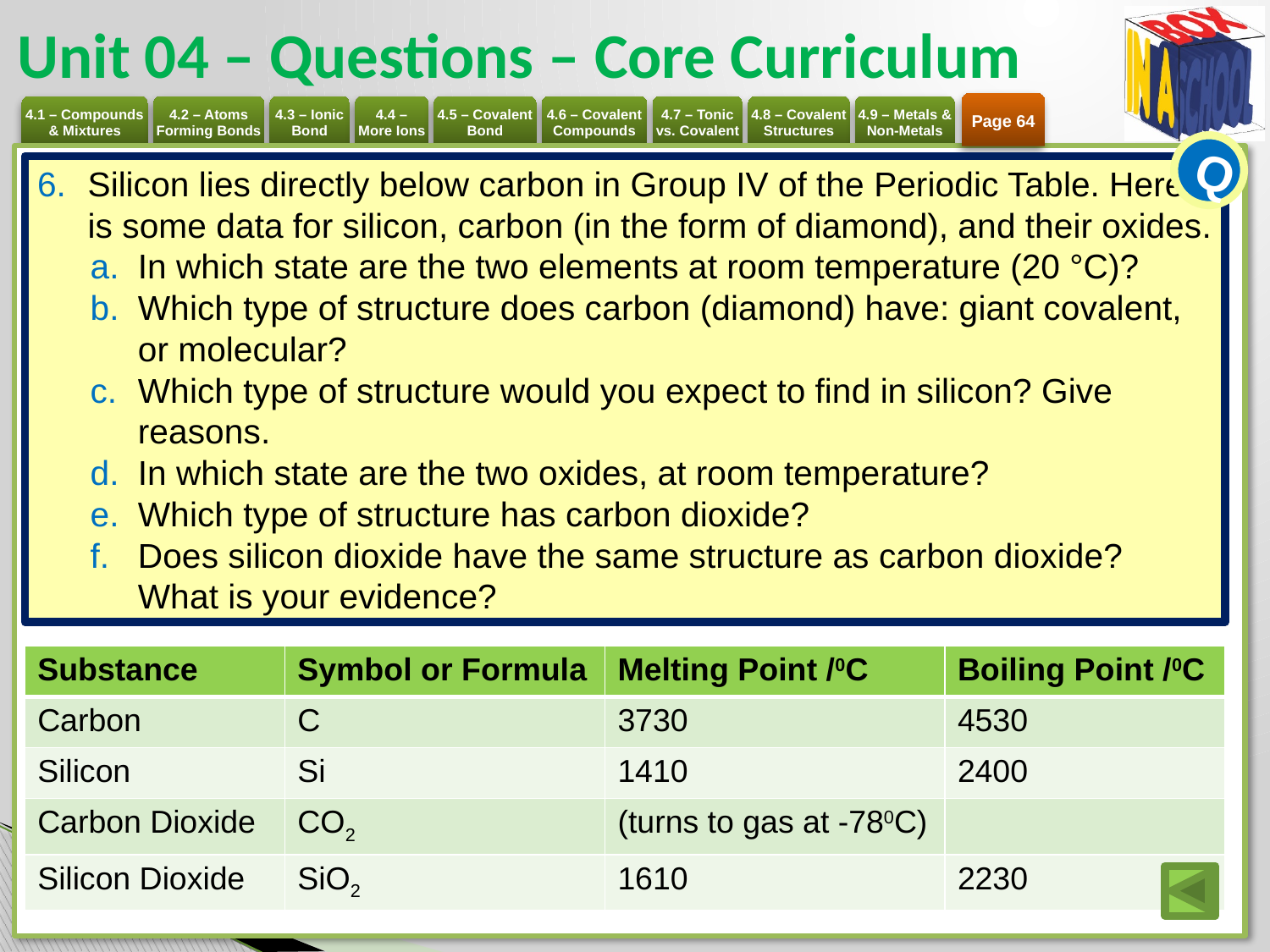

# Unit 04 – Questions – Core Curriculum
Page 64
Q
Silicon lies directly below carbon in Group IV of the Periodic Table. Here is some data for silicon, carbon (in the form of diamond), and their oxides.
In which state are the two elements at room temperature (20 °C)?
Which type of structure does carbon (diamond) have: giant covalent, or molecular?
Which type of structure would you expect to find in silicon? Give reasons.
In which state are the two oxides, at room temperature?
Which type of structure has carbon dioxide?
Does silicon dioxide have the same structure as carbon dioxide? What is your evidence?
| Substance | Symbol or Formula | Melting Point /0C | Boiling Point /0C |
| --- | --- | --- | --- |
| Carbon | C | 3730 | 4530 |
| Silicon | Si | 1410 | 2400 |
| Carbon Dioxide | CO2 | (turns to gas at -780C) |  |
| Silicon Dioxide | SiO2 | 1610 | 2230 |